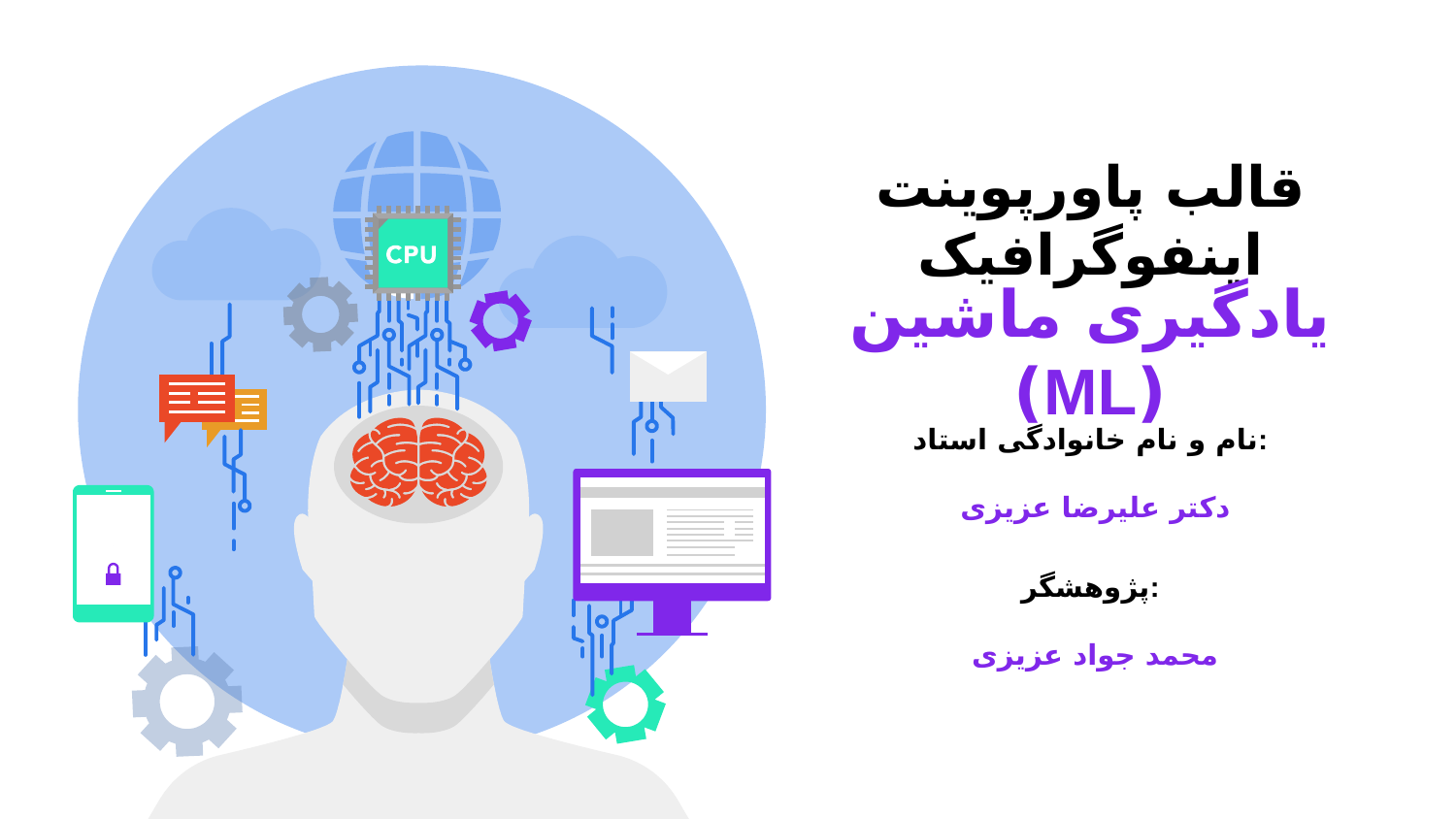

قالب پاورپوینت اینفوگرافیک
یادگیری ماشین (ML)
نام و نام خانوادگی استاد:
 دکتر علیرضا عزیزی
پژوهشگر:
 محمد جواد عزیزی